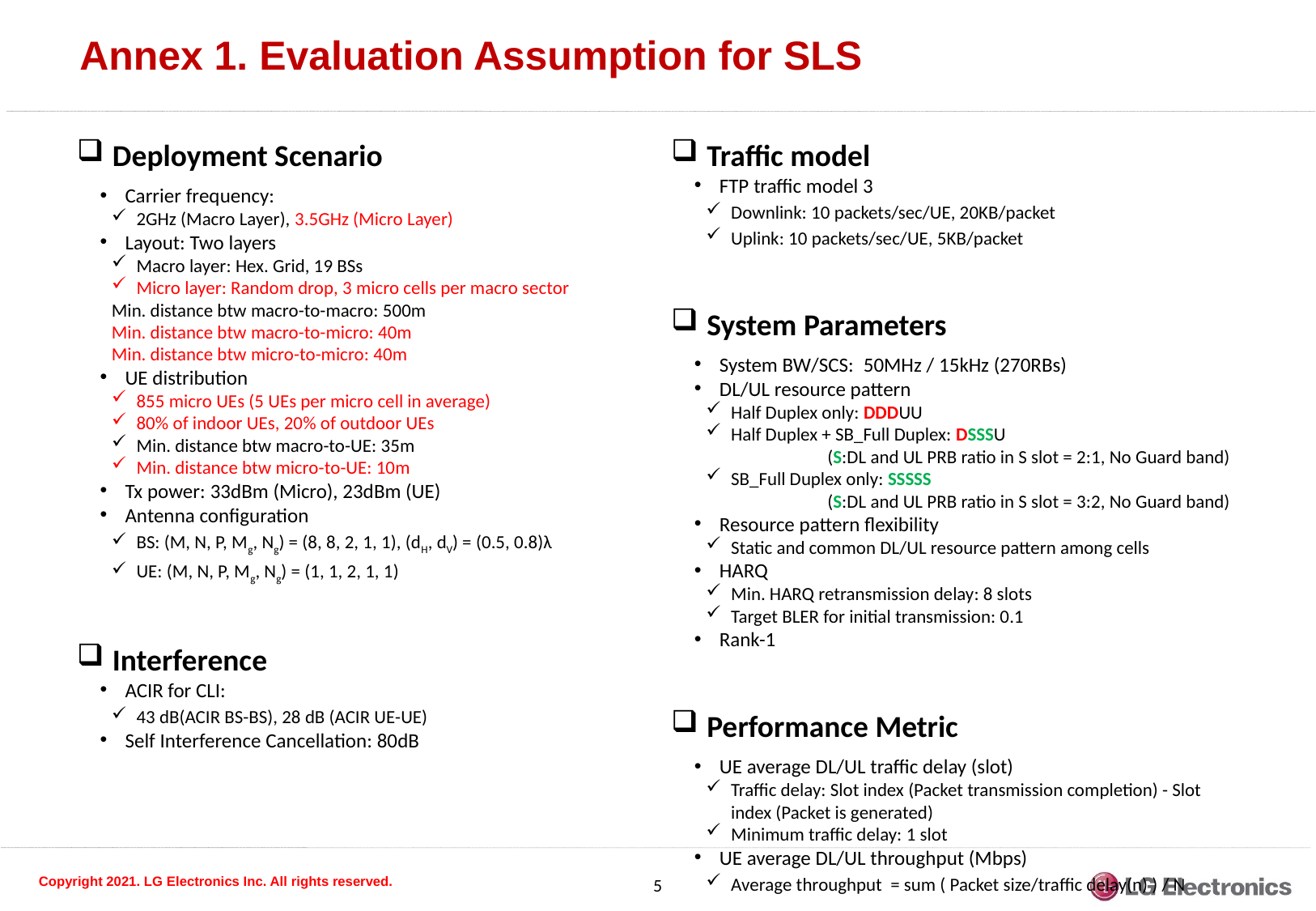

Annex 1. Evaluation Assumption for SLS
Traffic model
FTP traffic model 3
Downlink: 10 packets/sec/UE, 20KB/packet
Uplink: 10 packets/sec/UE, 5KB/packet

System Parameters
System BW/SCS:  50MHz / 15kHz (270RBs)
DL/UL resource pattern
Half Duplex only: DDDUU
Half Duplex + SB_Full Duplex: DSSSU
	(S:DL and UL PRB ratio in S slot = 2:1, No Guard band)
SB_Full Duplex only: SSSSS
	(S:DL and UL PRB ratio in S slot = 3:2, No Guard band)
Resource pattern flexibility
Static and common DL/UL resource pattern among cells
HARQ
Min. HARQ retransmission delay: 8 slots
Target BLER for initial transmission: 0.1
Rank-1

Performance Metric
UE average DL/UL traffic delay (slot)
Traffic delay: Slot index (Packet transmission completion) - Slot index (Packet is generated)
Minimum traffic delay: 1 slot
UE average DL/UL throughput (Mbps)
Average throughput  = sum ( Packet size/traffic delay(n) ) / N
Deployment Scenario
Carrier frequency:
2GHz (Macro Layer), 3.5GHz (Micro Layer)
Layout: Two layers
Macro layer: Hex. Grid, 19 BSs
Micro layer: Random drop, 3 micro cells per macro sector
Min. distance btw macro-to-macro: 500m
Min. distance btw macro-to-micro: 40m
Min. distance btw micro-to-micro: 40m
UE distribution
855 micro UEs (5 UEs per micro cell in average)
80% of indoor UEs, 20% of outdoor UEs
Min. distance btw macro-to-UE: 35m
Min. distance btw micro-to-UE: 10m
Tx power: 33dBm (Micro), 23dBm (UE)
Antenna configuration
BS: (M, N, P, Mg, Ng) = (8, 8, 2, 1, 1), (dH, dV) = (0.5, 0.8)λ
UE: (M, N, P, Mg, Ng) = (1, 1, 2, 1, 1)

Interference
ACIR for CLI:
43 dB(ACIR BS-BS), 28 dB (ACIR UE-UE)
Self Interference Cancellation: 80dB